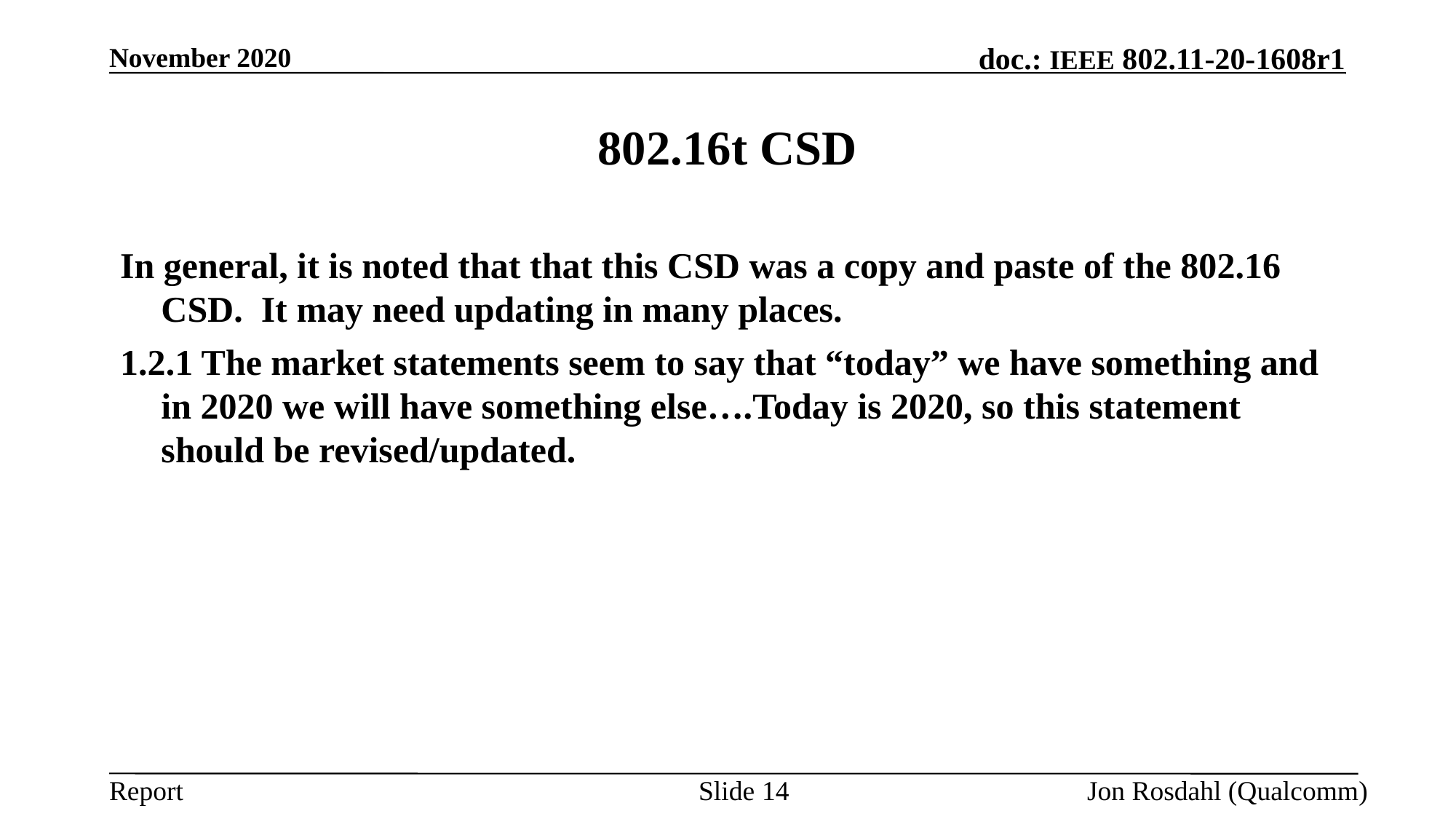

November 2020
# 802.16t CSD
In general, it is noted that that this CSD was a copy and paste of the 802.16 CSD.  It may need updating in many places.
1.2.1 The market statements seem to say that “today” we have something and in 2020 we will have something else….Today is 2020, so this statement should be revised/updated.
Slide 14
Jon Rosdahl (Qualcomm)